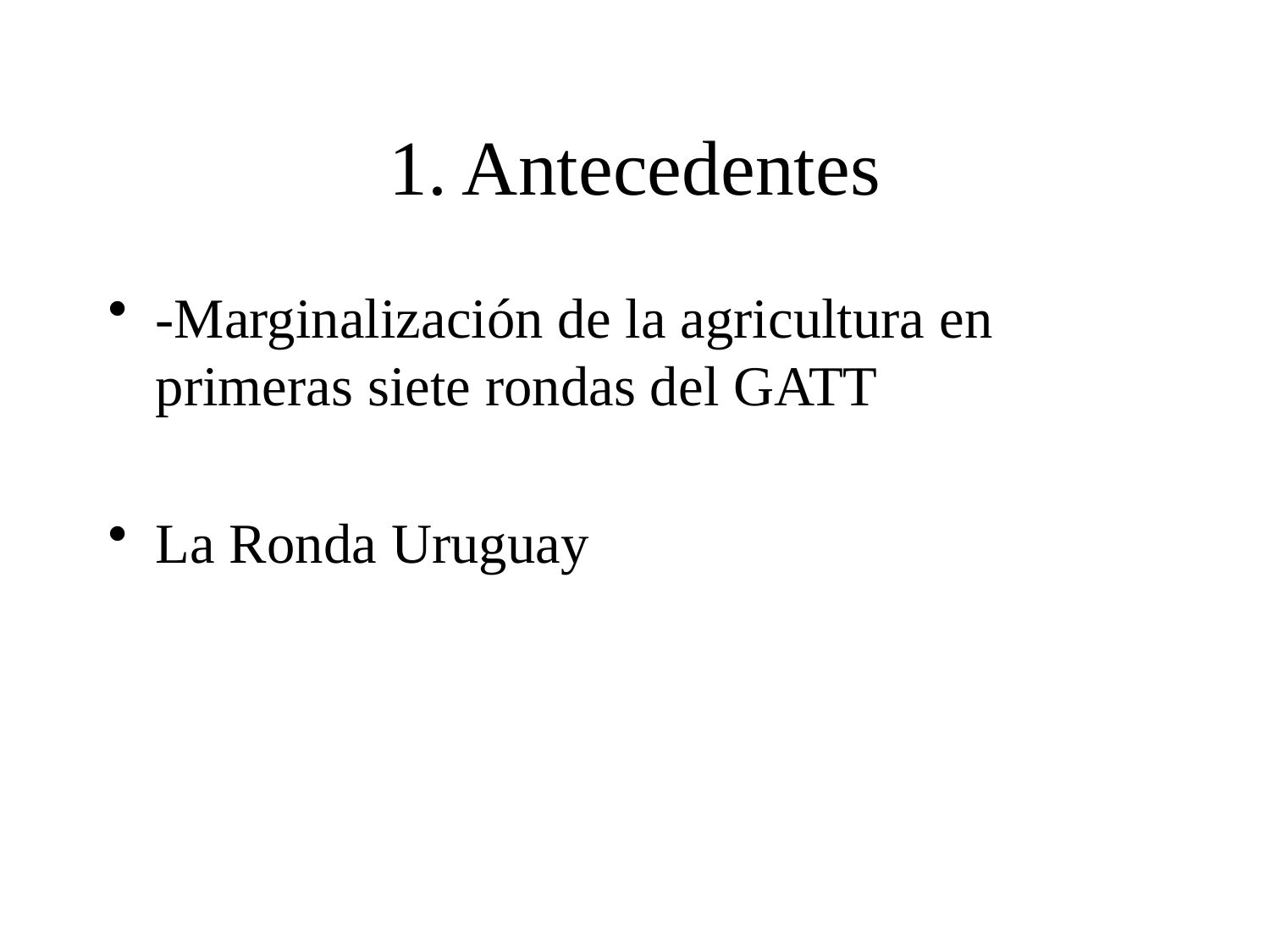

# 1. Antecedentes
-Marginalización de la agricultura en primeras siete rondas del GATT

La Ronda Uruguay